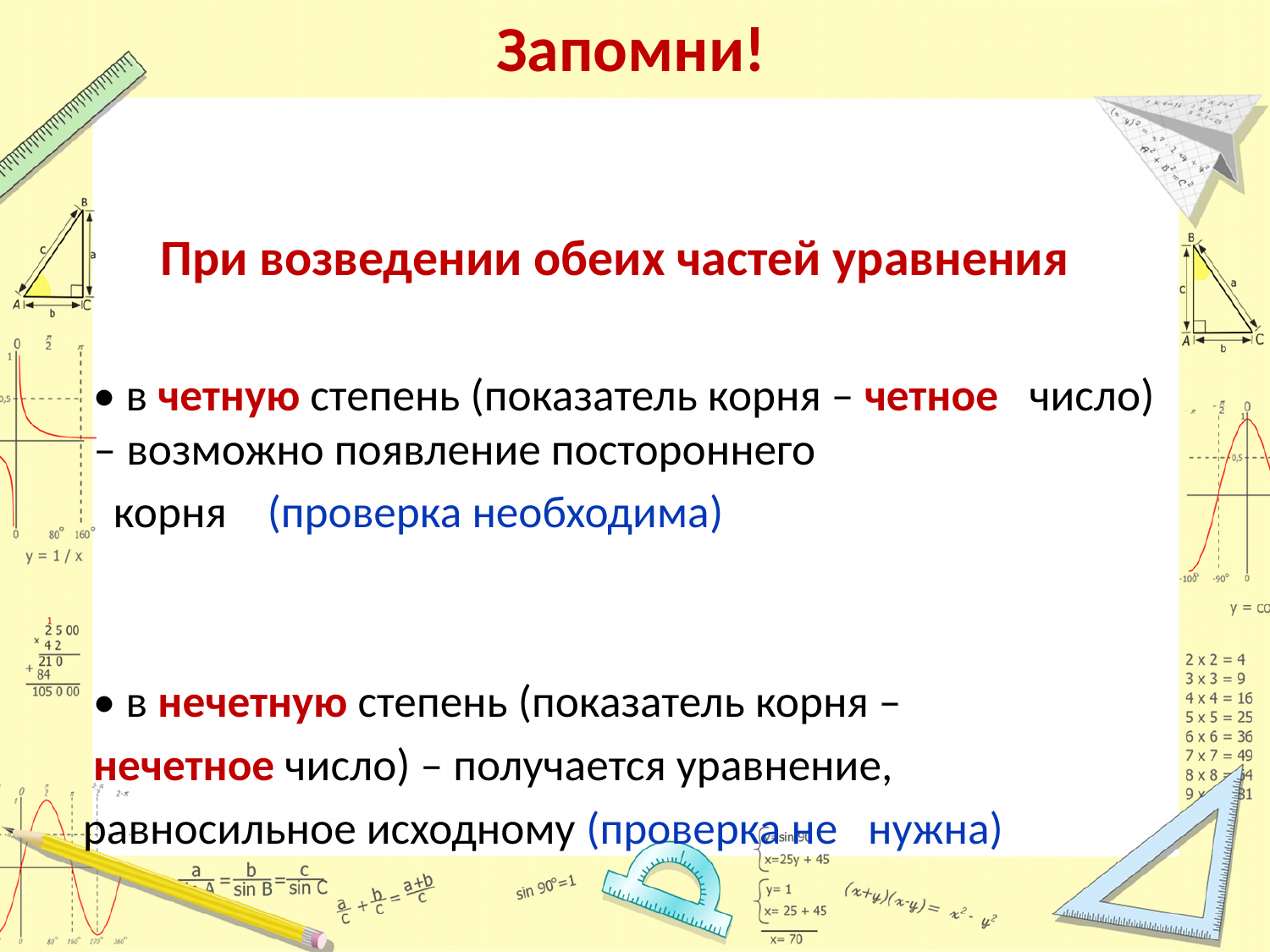

# Запомни!
При возведении обеих частей уравнения

    • в четную степень (показатель корня – четное   число) – возможно появление постороннего
      корня    (проверка необходима)

    • в нечетную степень (показатель корня –
    нечетное число) – получается уравнение,
   равносильное исходному (проверка не   нужна)